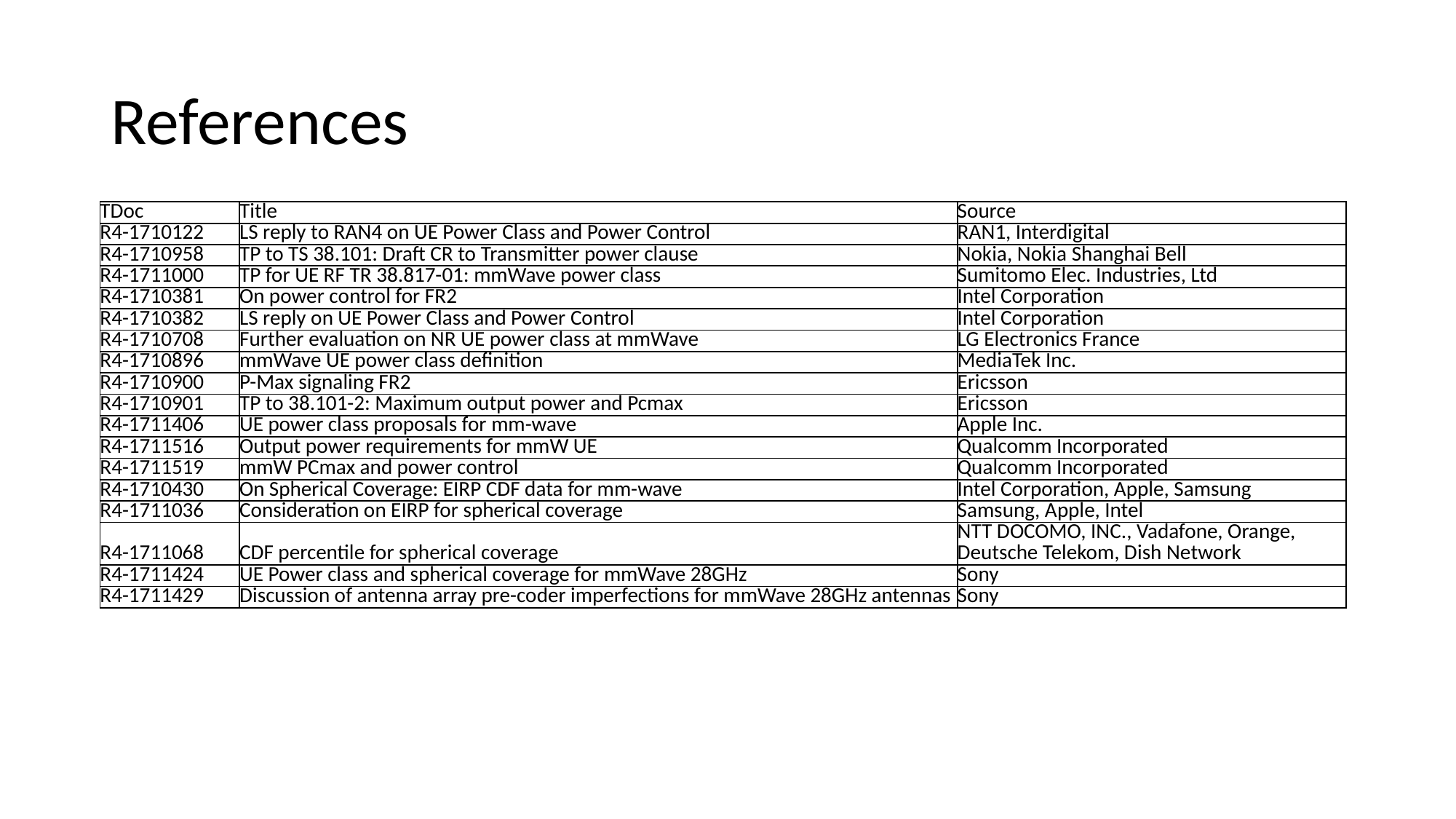

# References
| TDoc | Title | Source |
| --- | --- | --- |
| R4-1710122 | LS reply to RAN4 on UE Power Class and Power Control | RAN1, Interdigital |
| R4-1710958 | TP to TS 38.101: Draft CR to Transmitter power clause | Nokia, Nokia Shanghai Bell |
| R4-1711000 | TP for UE RF TR 38.817-01: mmWave power class | Sumitomo Elec. Industries, Ltd |
| R4-1710381 | On power control for FR2 | Intel Corporation |
| R4-1710382 | LS reply on UE Power Class and Power Control | Intel Corporation |
| R4-1710708 | Further evaluation on NR UE power class at mmWave | LG Electronics France |
| R4-1710896 | mmWave UE power class definition | MediaTek Inc. |
| R4-1710900 | P-Max signaling FR2 | Ericsson |
| R4-1710901 | TP to 38.101-2: Maximum output power and Pcmax | Ericsson |
| R4-1711406 | UE power class proposals for mm-wave | Apple Inc. |
| R4-1711516 | Output power requirements for mmW UE | Qualcomm Incorporated |
| R4-1711519 | mmW PCmax and power control | Qualcomm Incorporated |
| R4-1710430 | On Spherical Coverage: EIRP CDF data for mm-wave | Intel Corporation, Apple, Samsung |
| R4-1711036 | Consideration on EIRP for spherical coverage | Samsung, Apple, Intel |
| R4-1711068 | CDF percentile for spherical coverage | NTT DOCOMO, INC., Vadafone, Orange, Deutsche Telekom, Dish Network |
| R4-1711424 | UE Power class and spherical coverage for mmWave 28GHz | Sony |
| R4-1711429 | Discussion of antenna array pre-coder imperfections for mmWave 28GHz antennas | Sony |